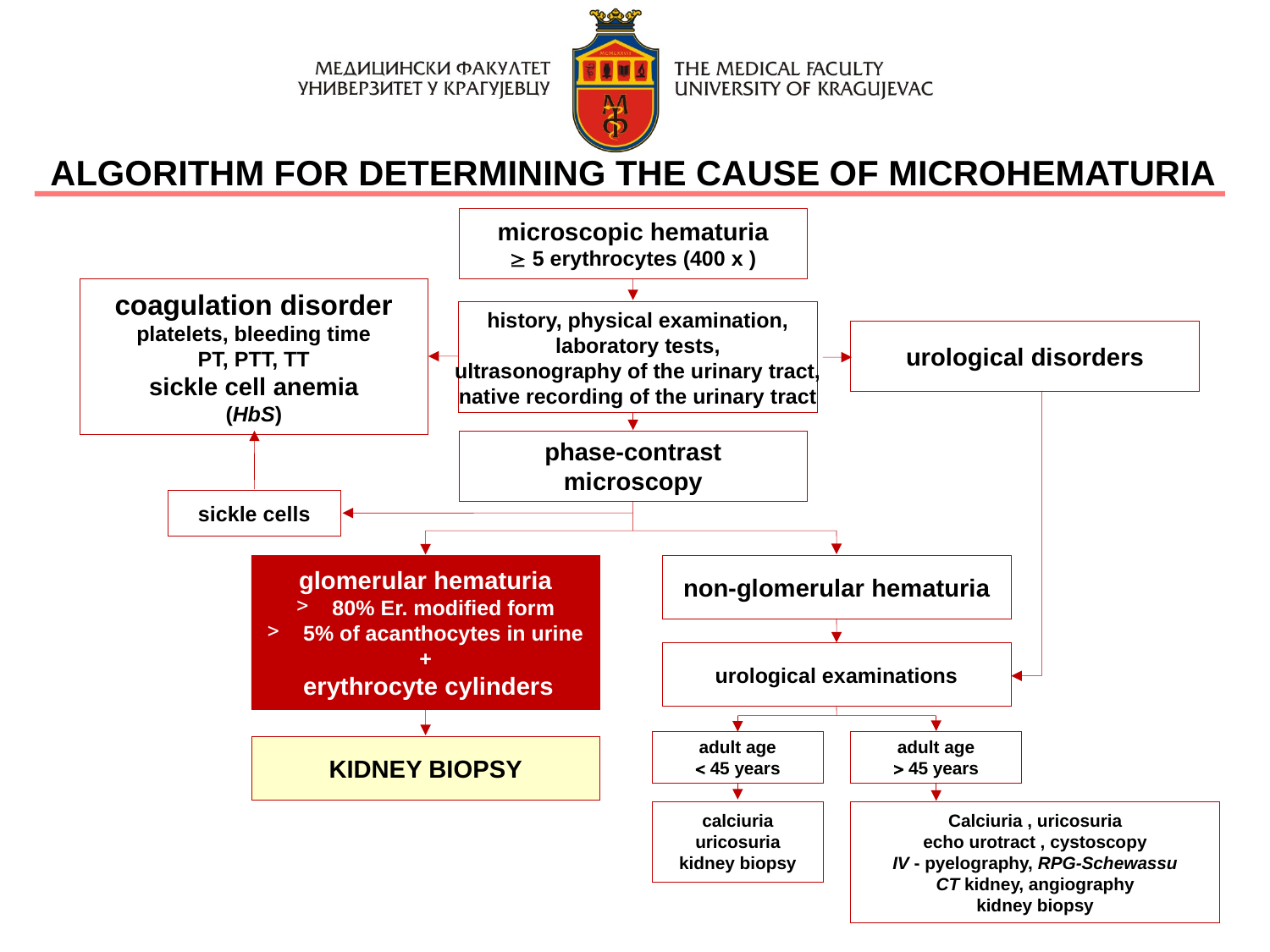

ALGORITHM FOR DETERMINING THE CAUSE OF MICROHEMATURIA
microscopic hematuria
≥ 5 erythrocytes (400 x )
coagulation disorder
platelets, bleeding time
PT, PTT, TT
sickle cell anemia
(HbS)

history, physical examination,
laboratory tests,
ultrasonography of the urinary tract,
native recording of the urinary tract
urological disorders

phase-contrast
microscopy
sickle cells

glomerular hematuria
 80% Er. modified form
 5% of acanthocytes in urine
+
  erythrocyte cylinders
non-glomerular hematuria

urological examinations

adult age
< 45 years
adult age
> 45 years
KIDNEY BIOPSY

calciuria
uricosuria
kidney biopsy
Calciuria , uricosuria
echo urotract , cystoscopy
IV - pyelography, RPG-Schewassu
CT kidney, angiography
kidney biopsy